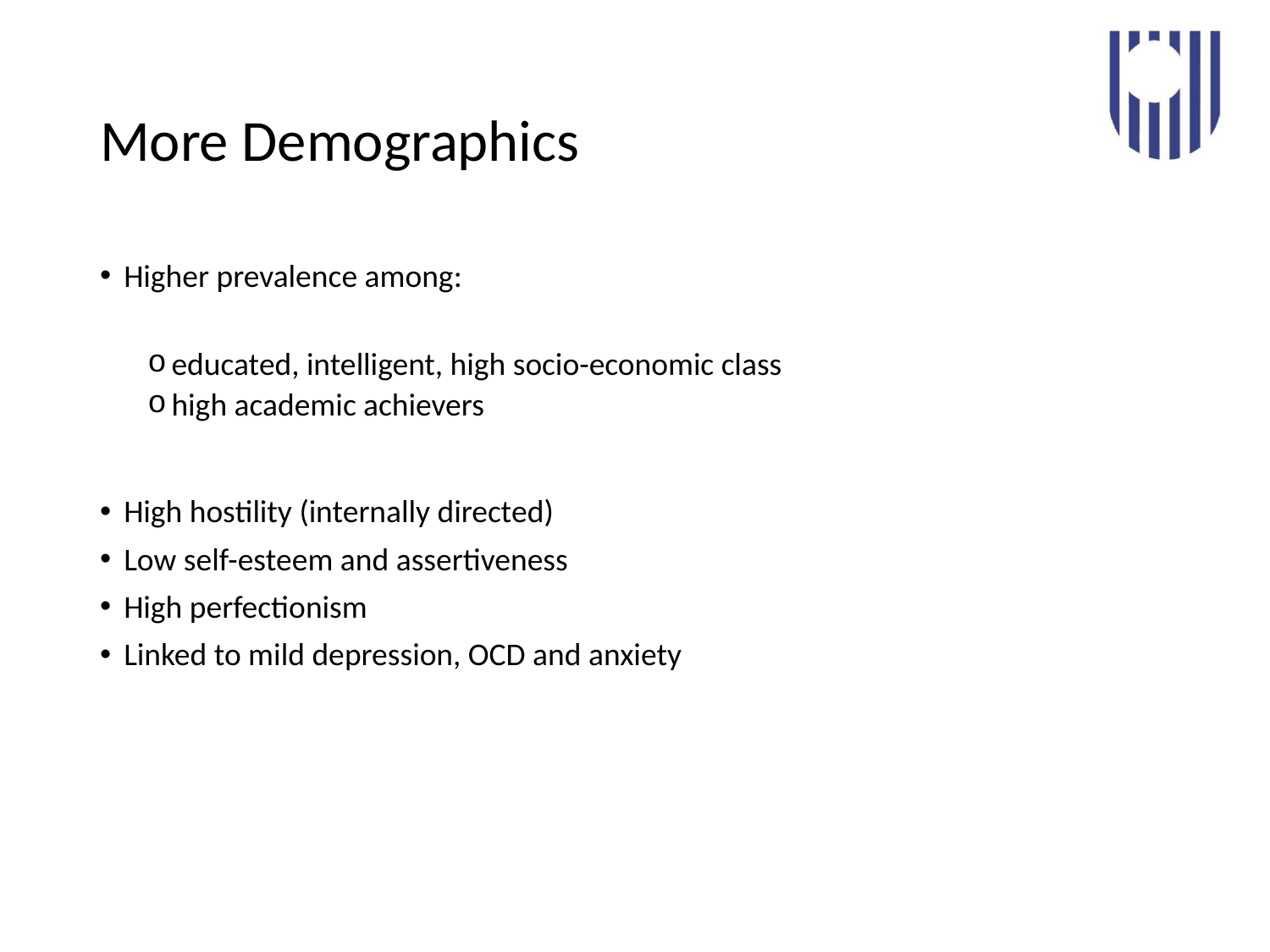

# More Demographics
Higher prevalence among:

educated, intelligent, high socio-economic class
high academic achievers

High hostility (internally directed)
Low self-esteem and assertiveness
High perfectionism
Linked to mild depression, OCD and anxiety